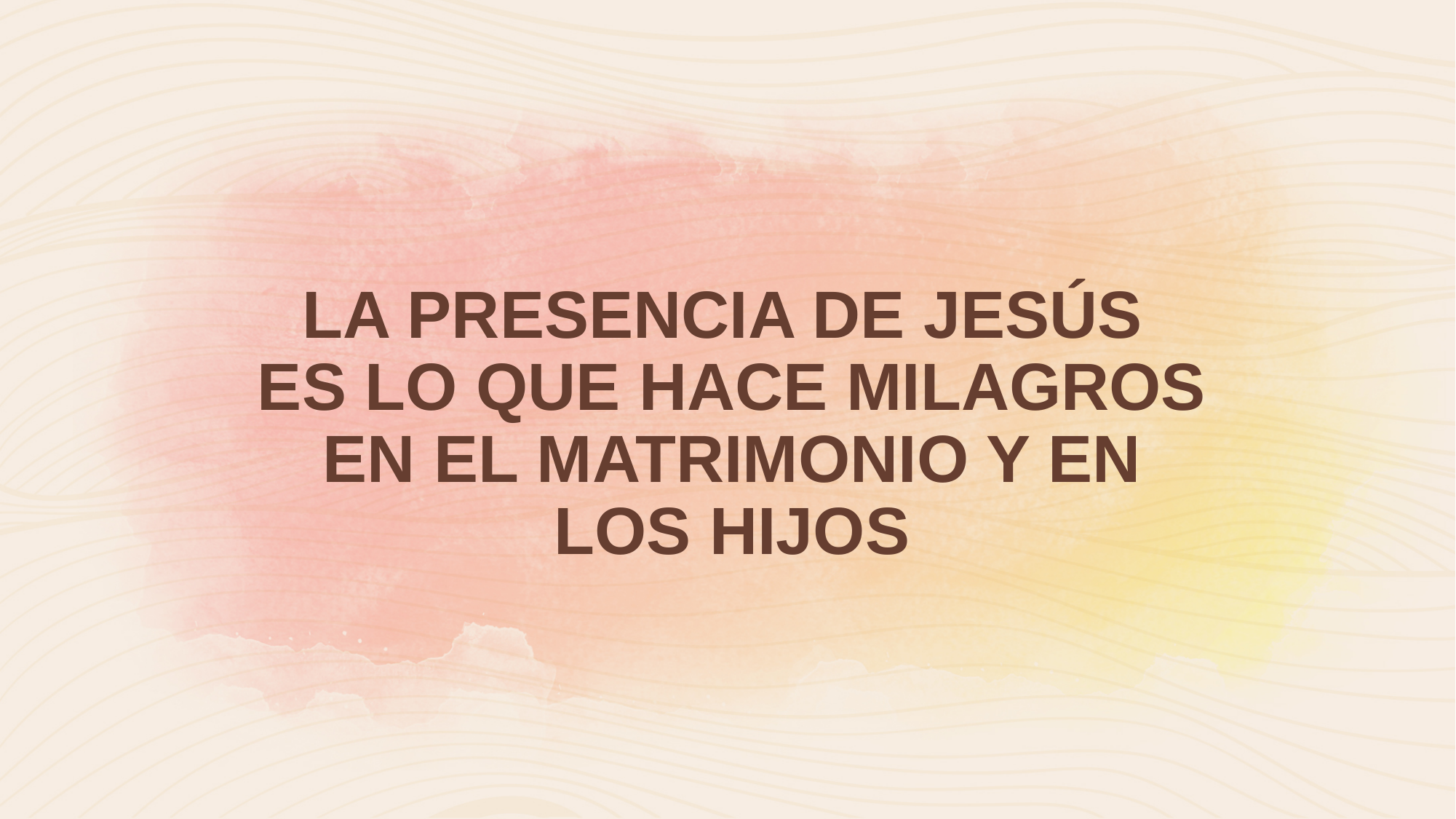

LA PRESENCIA DE JESÚS
ES LO QUE HACE MILAGROS EN EL MATRIMONIO Y EN LOS HIJOS